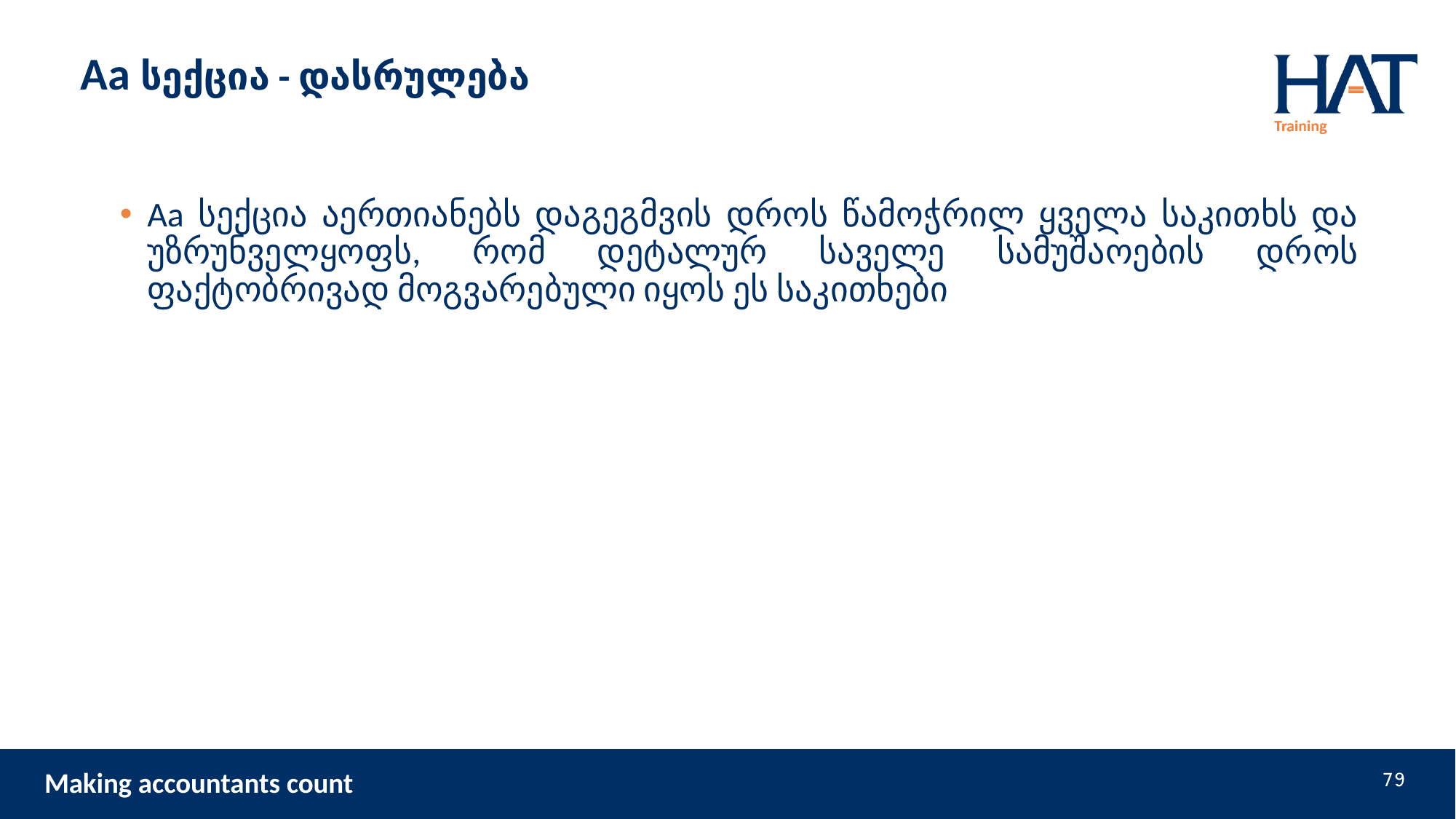

# Aa სექცია - დასრულება
Aa სექცია აერთიანებს დაგეგმვის დროს წამოჭრილ ყველა საკითხს და უზრუნველყოფს, რომ დეტალურ საველე სამუშაოების დროს ფაქტობრივად მოგვარებული იყოს ეს საკითხები
79